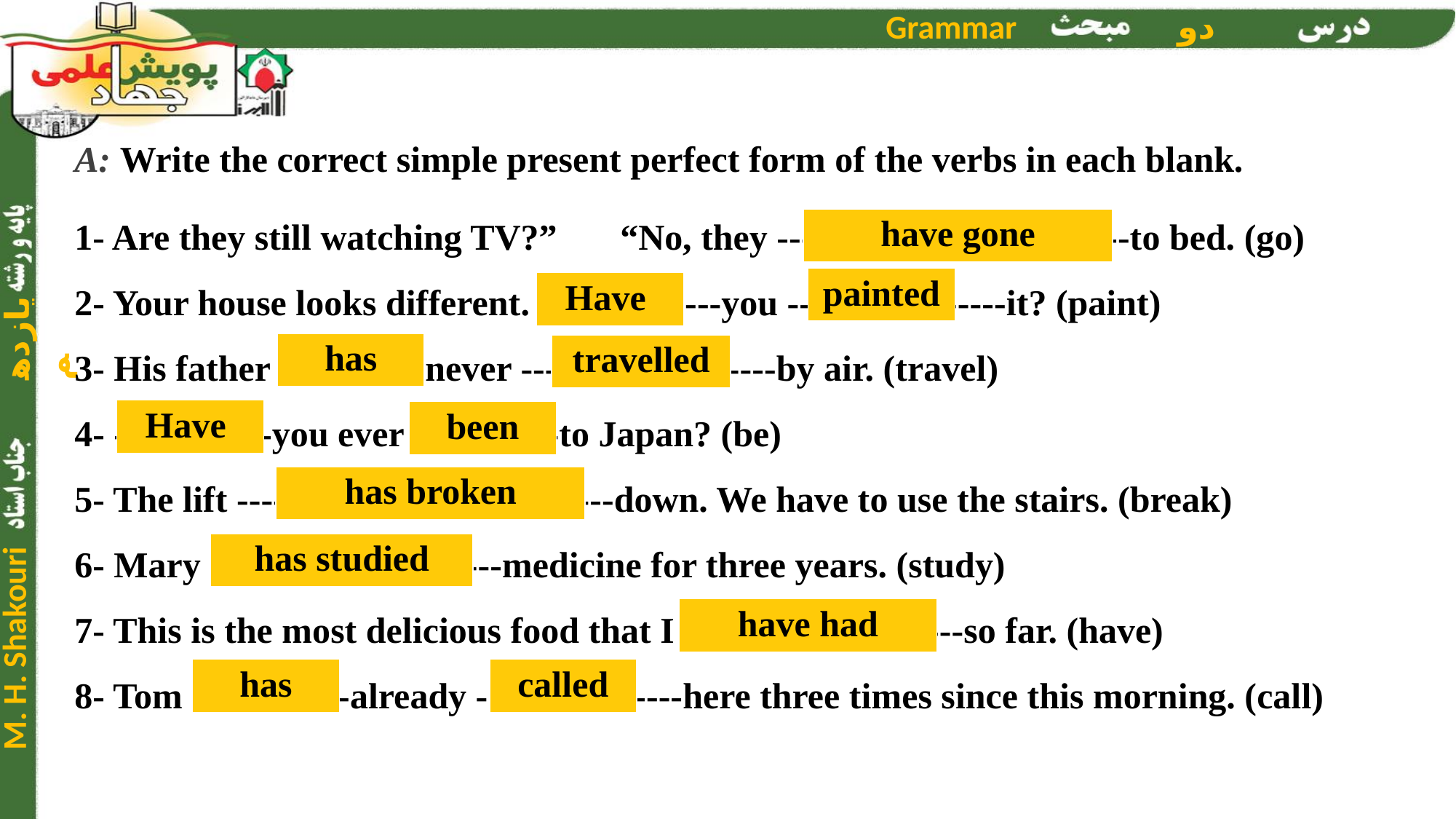

A: Write the correct simple present perfect form of the verbs in each blank.
1- Are they still watching TV?”	“No, they -----------------------------to bed. (go)
2- Your house looks different. ---------------you ------------------it? (paint)
3- His father ------------never ---------------------by air. (travel)
4- -------------you ever ------------to Japan? (be)
5- The lift -------------------------------down. We have to use the stairs. (break)
6- Mary ------------------------medicine for three years. (study)
7- This is the most delicious food that I -----------------------so far. (have)
8- Tom -------------already -----------------here three times since this morning. (call)
| have gone |
| --- |
| painted |
| --- |
| Have |
| --- |
| has |
| --- |
| travelled |
| --- |
| Have |
| --- |
| been |
| --- |
| has broken |
| --- |
| has studied |
| --- |
| have had |
| --- |
| has |
| --- |
| called |
| --- |